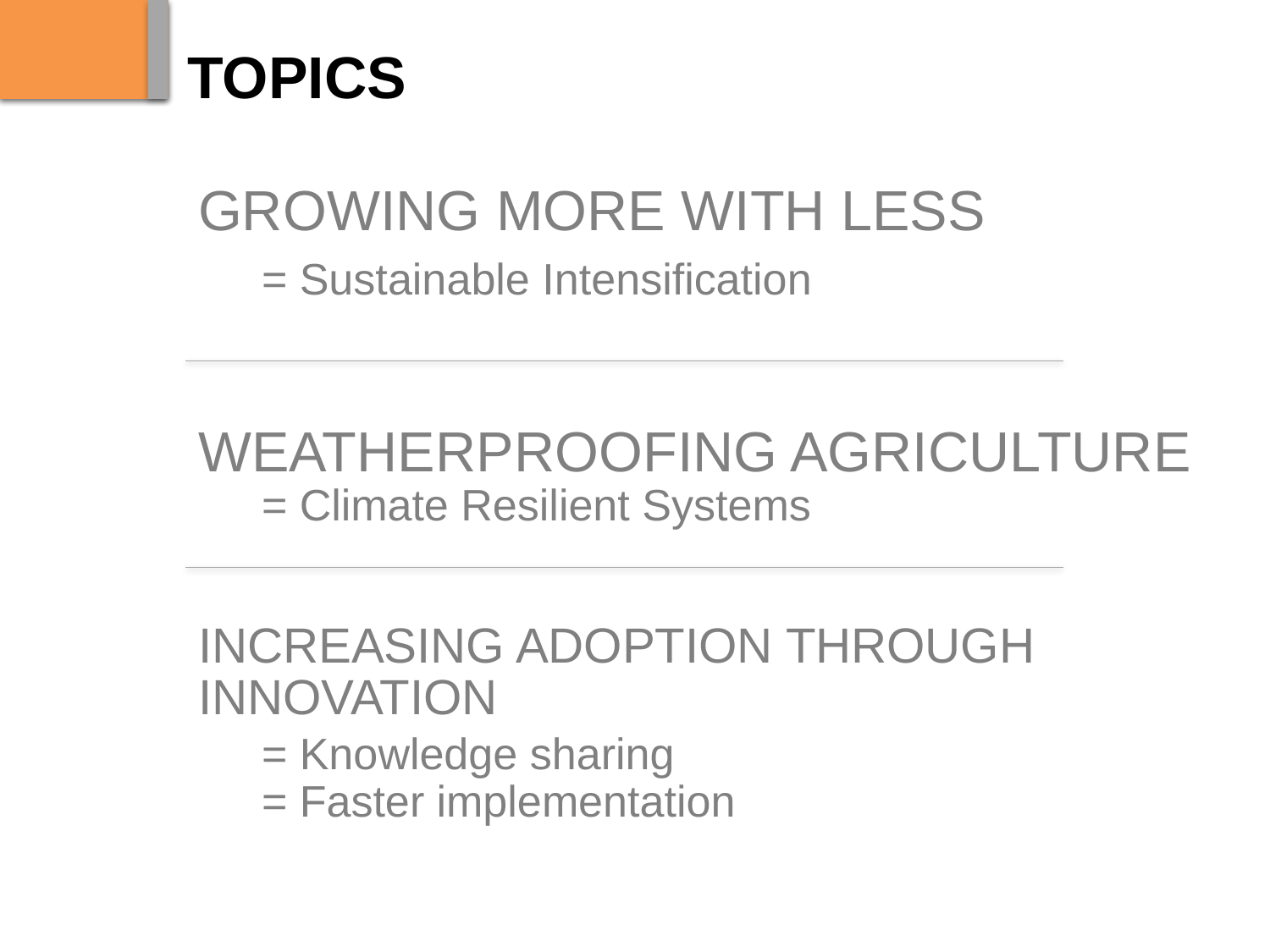

# TOPICS
GROWING MORE WITH LESS
= Sustainable Intensification

WEATHERPROOFING AGRICULTURE
= Climate Resilient Systems

INCREASING ADOPTION THROUGH
INNOVATION
= Knowledge sharing
= Faster implementation